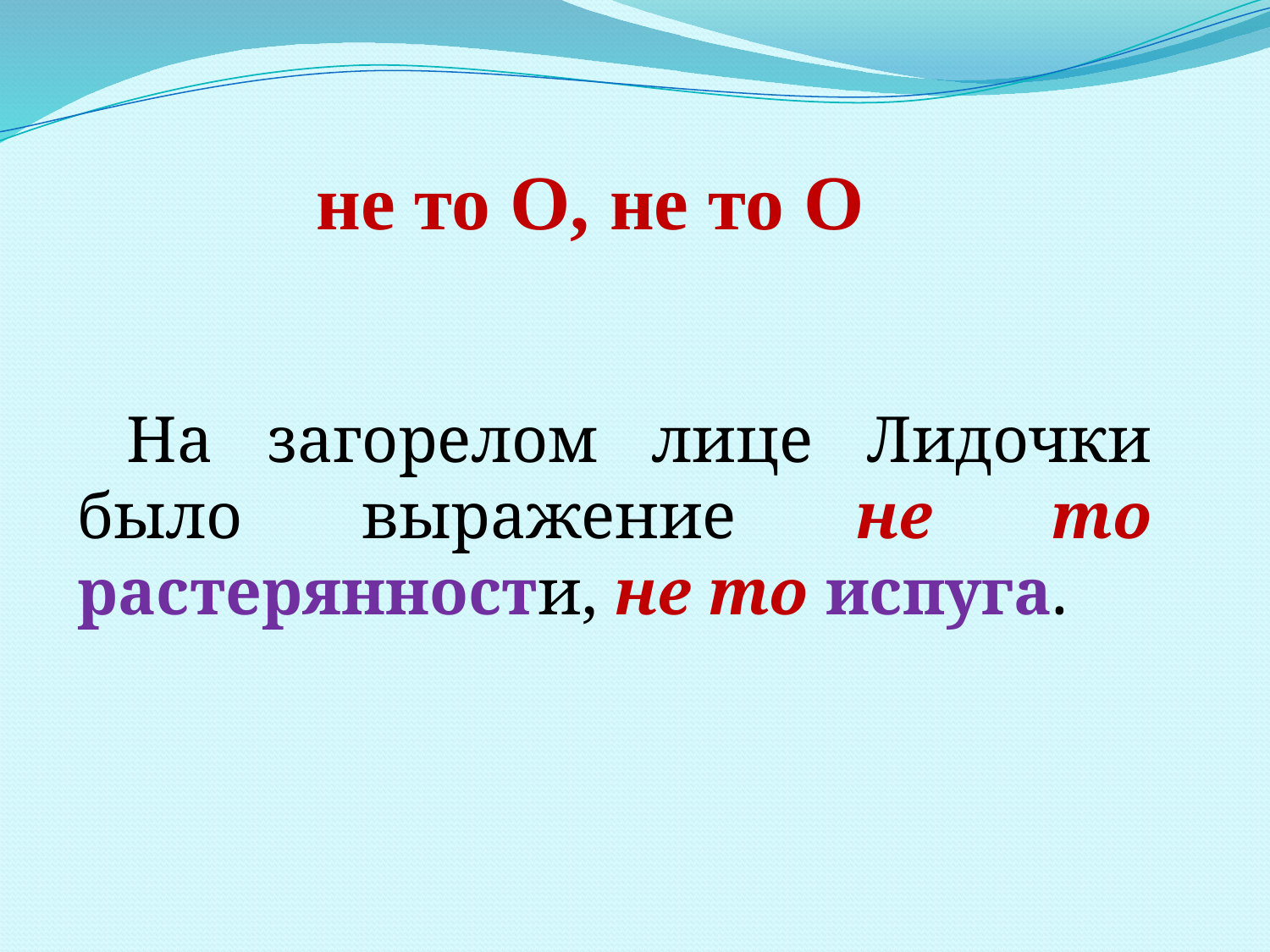

не то O, не то O
На загорелом лице Лидочки было выражение не то растерянности, не то испуга.